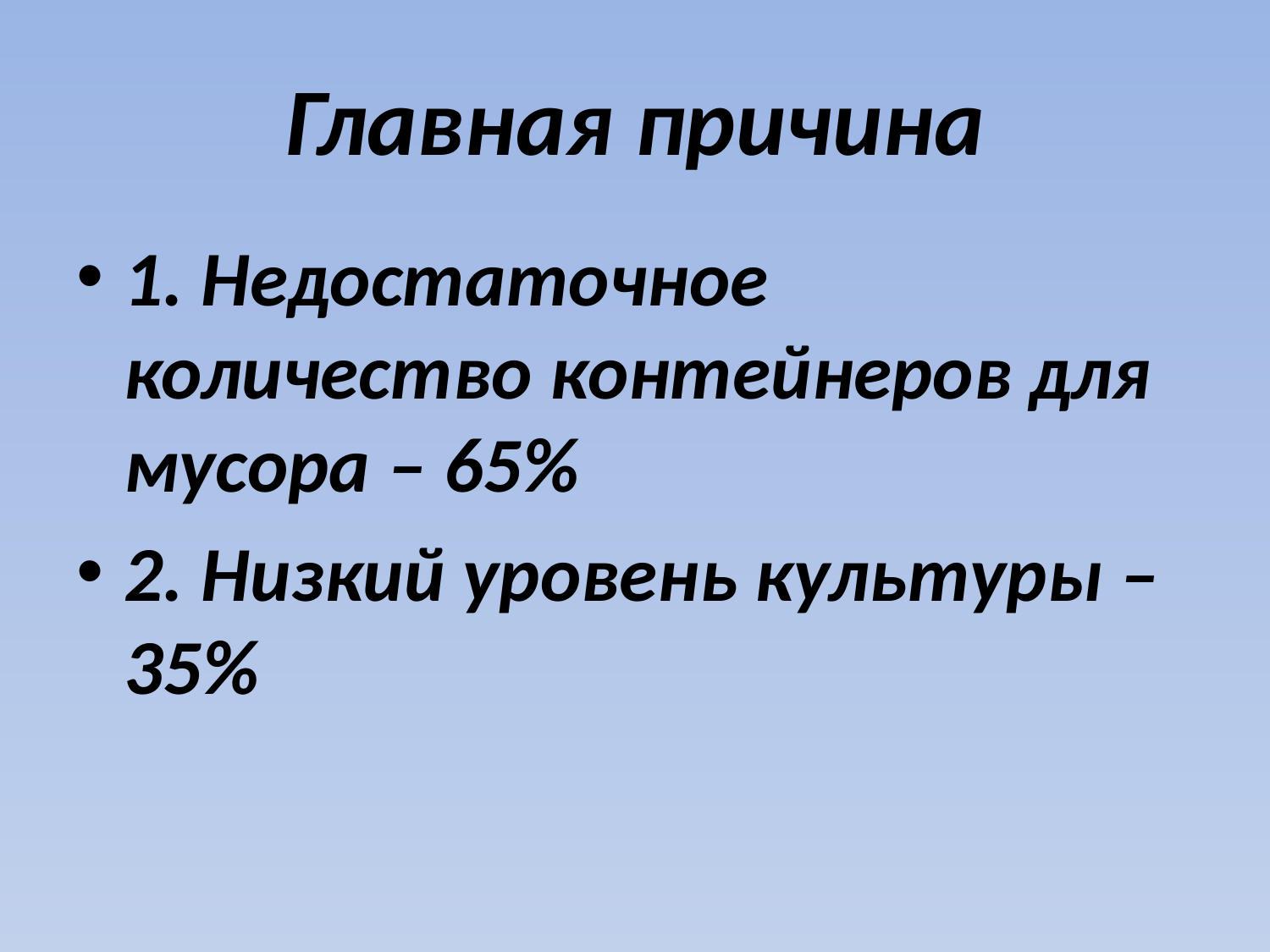

# Главная причина
1. Недостаточное количество контейнеров для мусора – 65%
2. Низкий уровень культуры – 35%